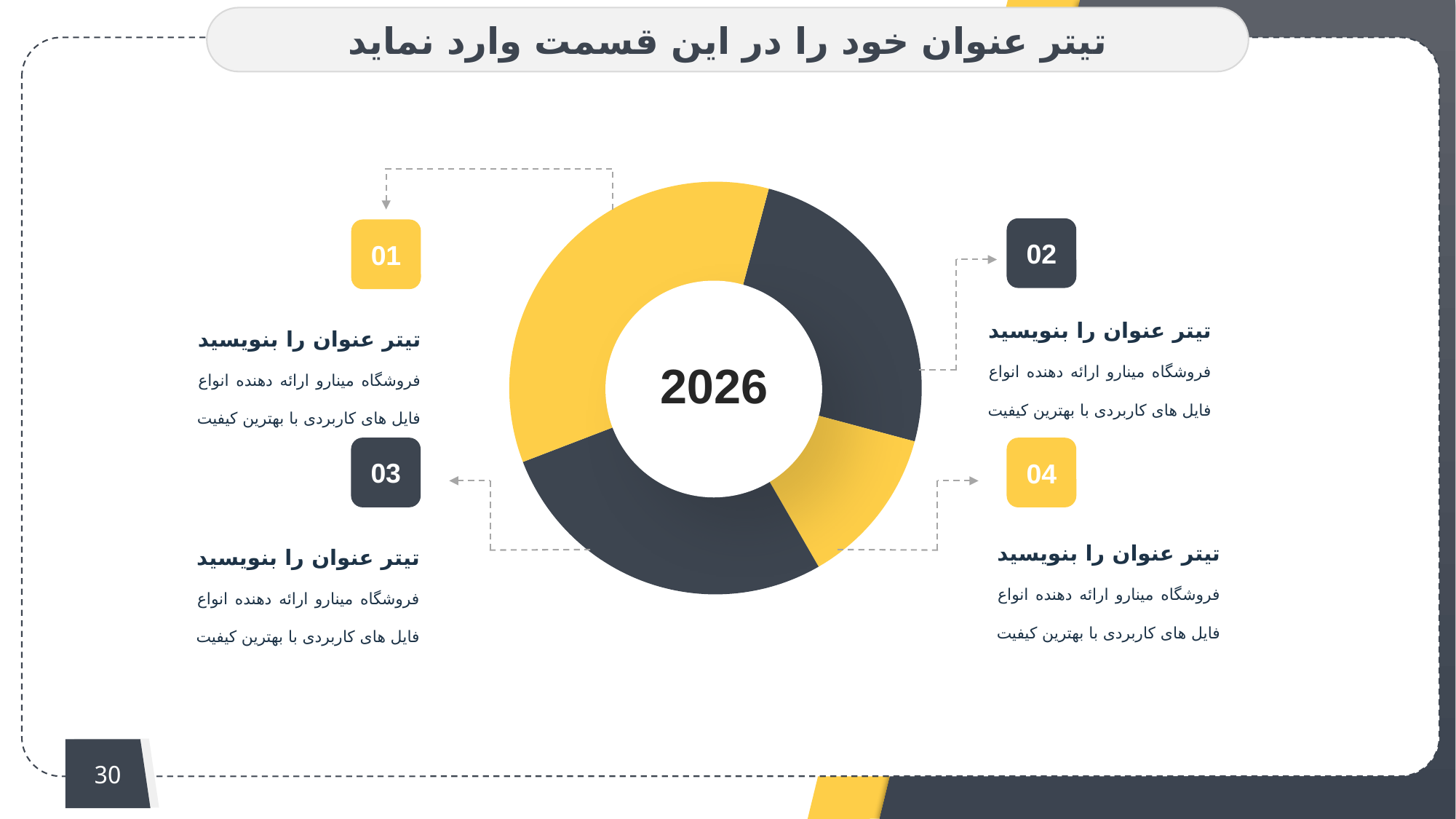

تیتر عنوان خود را در این قسمت وارد نماید

### Chart

| Category | Sales |
|---|---|
| A | 50.0 |
| B | 25.0 |
| C | 55.0 |
| D | 70.0 |
2026
02
01
تیتر عنوان را بنویسید
فروشگاه مینارو ارائه دهنده انواع فایل های کاربردی با بهترین کیفیت
تیتر عنوان را بنویسید
فروشگاه مینارو ارائه دهنده انواع فایل های کاربردی با بهترین کیفیت
03
04
تیتر عنوان را بنویسید
فروشگاه مینارو ارائه دهنده انواع فایل های کاربردی با بهترین کیفیت
تیتر عنوان را بنویسید
فروشگاه مینارو ارائه دهنده انواع فایل های کاربردی با بهترین کیفیت
30